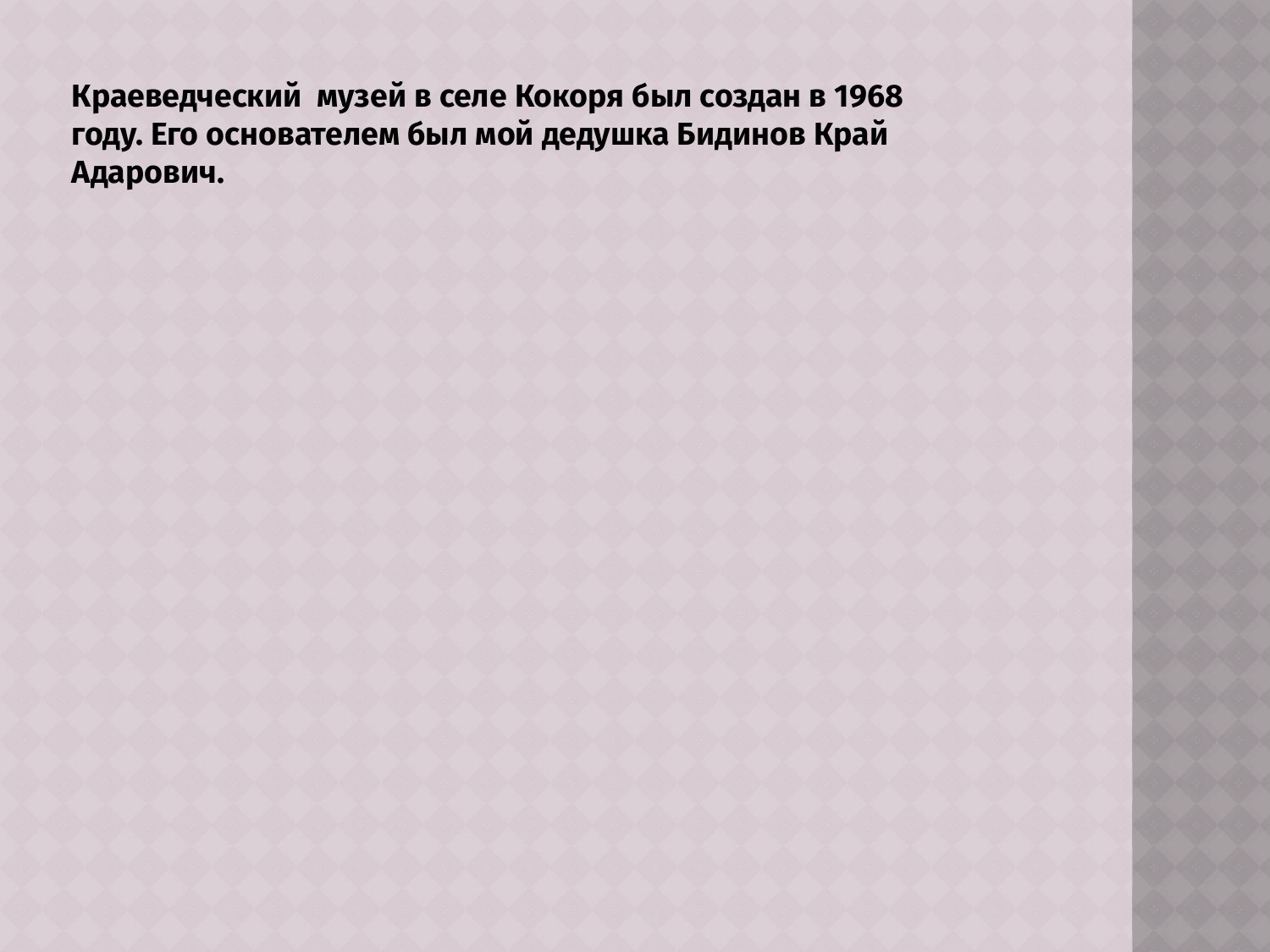

#
Краеведческий  музей в селе Кокоря был создан в 1968 году. Его основателем был мой дедушка Бидинов Край Адарович.